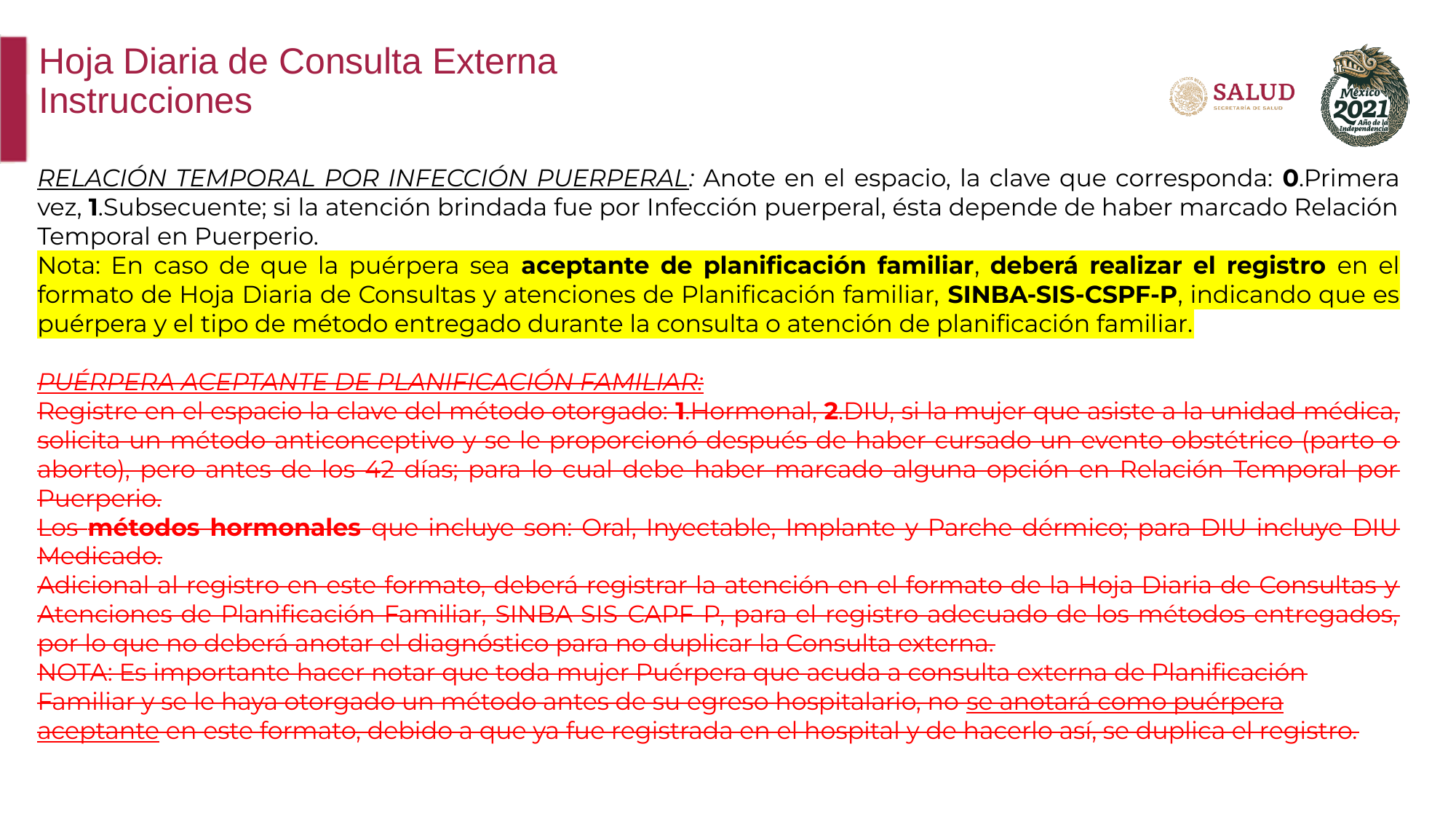

Hoja Diaria de Consulta Externa
Instrucciones
RELACIÓN TEMPORAL POR INFECCIÓN PUERPERAL: Anote en el espacio, la clave que corresponda: 0.Primera vez, 1.Subsecuente; si la atención brindada fue por Infección puerperal, ésta depende de haber marcado Relación Temporal en Puerperio.
Nota: En caso de que la puérpera sea aceptante de planificación familiar, deberá realizar el registro en el formato de Hoja Diaria de Consultas y atenciones de Planificación familiar, SINBA-SIS-CSPF-P, indicando que es puérpera y el tipo de método entregado durante la consulta o atención de planificación familiar.

PUÉRPERA ACEPTANTE DE PLANIFICACIÓN FAMILIAR:
Registre en el espacio la clave del método otorgado: 1.Hormonal, 2.DIU, si la mujer que asiste a la unidad médica, solicita un método anticonceptivo y se le proporcionó después de haber cursado un evento obstétrico (parto o aborto), pero antes de los 42 días; para lo cual debe haber marcado alguna opción en Relación Temporal por Puerperio.
Los métodos hormonales que incluye son: Oral, Inyectable, Implante y Parche dérmico; para DIU incluye DIU Medicado.
Adicional al registro en este formato, deberá registrar la atención en el formato de la Hoja Diaria de Consultas y Atenciones de Planificación Familiar, SINBA-SIS-CAPF-P, para el registro adecuado de los métodos entregados, por lo que no deberá anotar el diagnóstico para no duplicar la Consulta externa.
NOTA: Es importante hacer notar que toda mujer Puérpera que acuda a consulta externa de Planificación Familiar y se le haya otorgado un método antes de su egreso hospitalario, no se anotará como puérpera aceptante en este formato, debido a que ya fue registrada en el hospital y de hacerlo así, se duplica el registro.